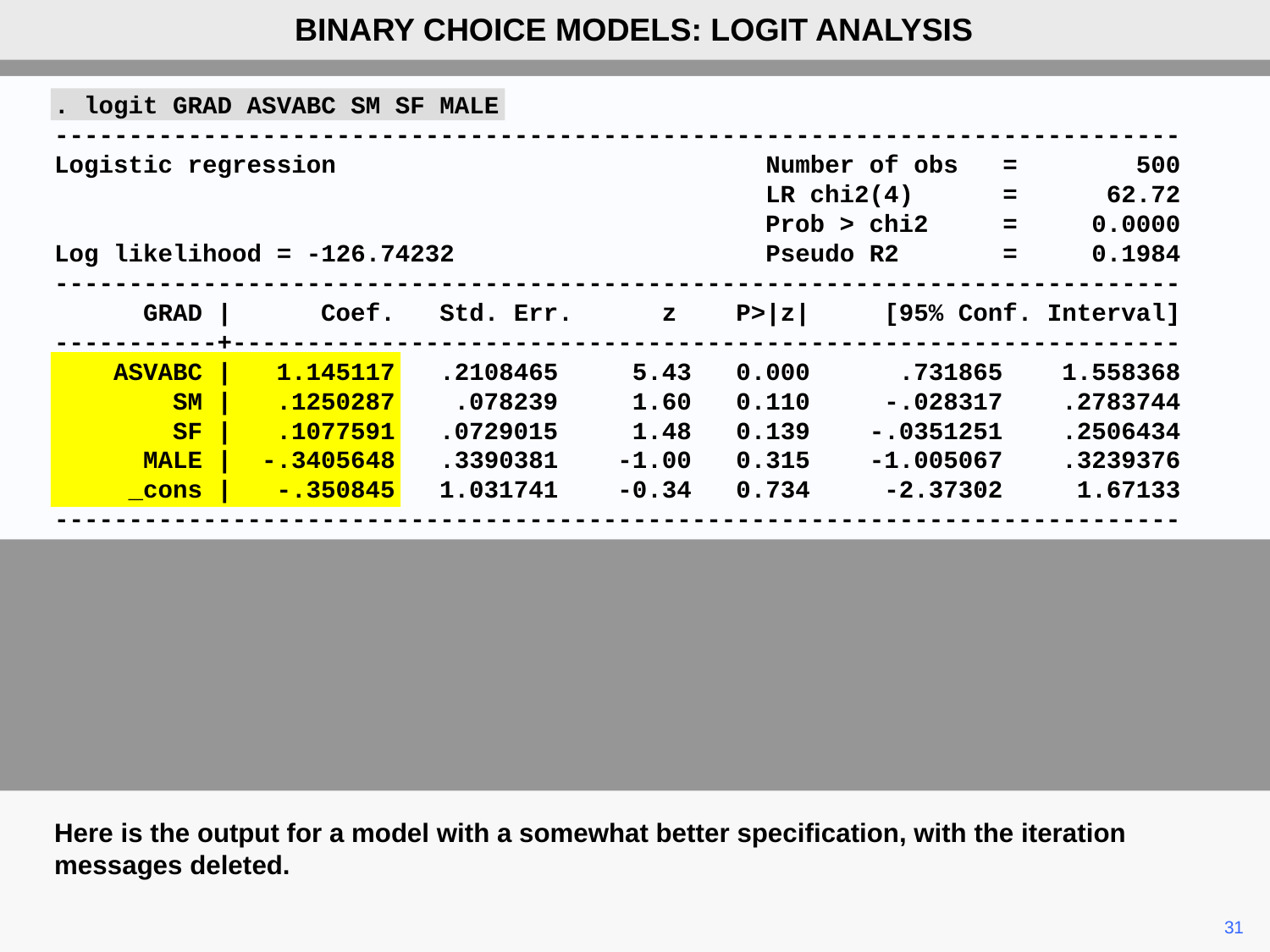

BINARY CHOICE MODELS: LOGIT ANALYSIS

. logit GRAD ASVABC SM SF MALE
----------------------------------------------------------------------------
Logistic regression                             Number of obs   =        500
                                                LR chi2(4)      =      62.72
                                                Prob > chi2     =     0.0000
Log likelihood = -126.74232                     Pseudo R2       =     0.1984
----------------------------------------------------------------------------
      GRAD |      Coef.   Std. Err.      z    P>|z|     [95% Conf. Interval]
-----------+----------------------------------------------------------------
    ASVABC |   1.145117   .2108465     5.43   0.000      .731865    1.558368
        SM |   .1250287    .078239     1.60   0.110     -.028317    .2783744
        SF |   .1077591   .0729015     1.48   0.139    -.0351251    .2506434
      MALE |  -.3405648   .3390381    -1.00   0.315    -1.005067    .3239376
     _cons |   -.350845   1.031741    -0.34   0.734     -2.37302     1.67133
----------------------------------------------------------------------------

Here is the output for a model with a somewhat better specification, with the iteration messages deleted.
	31